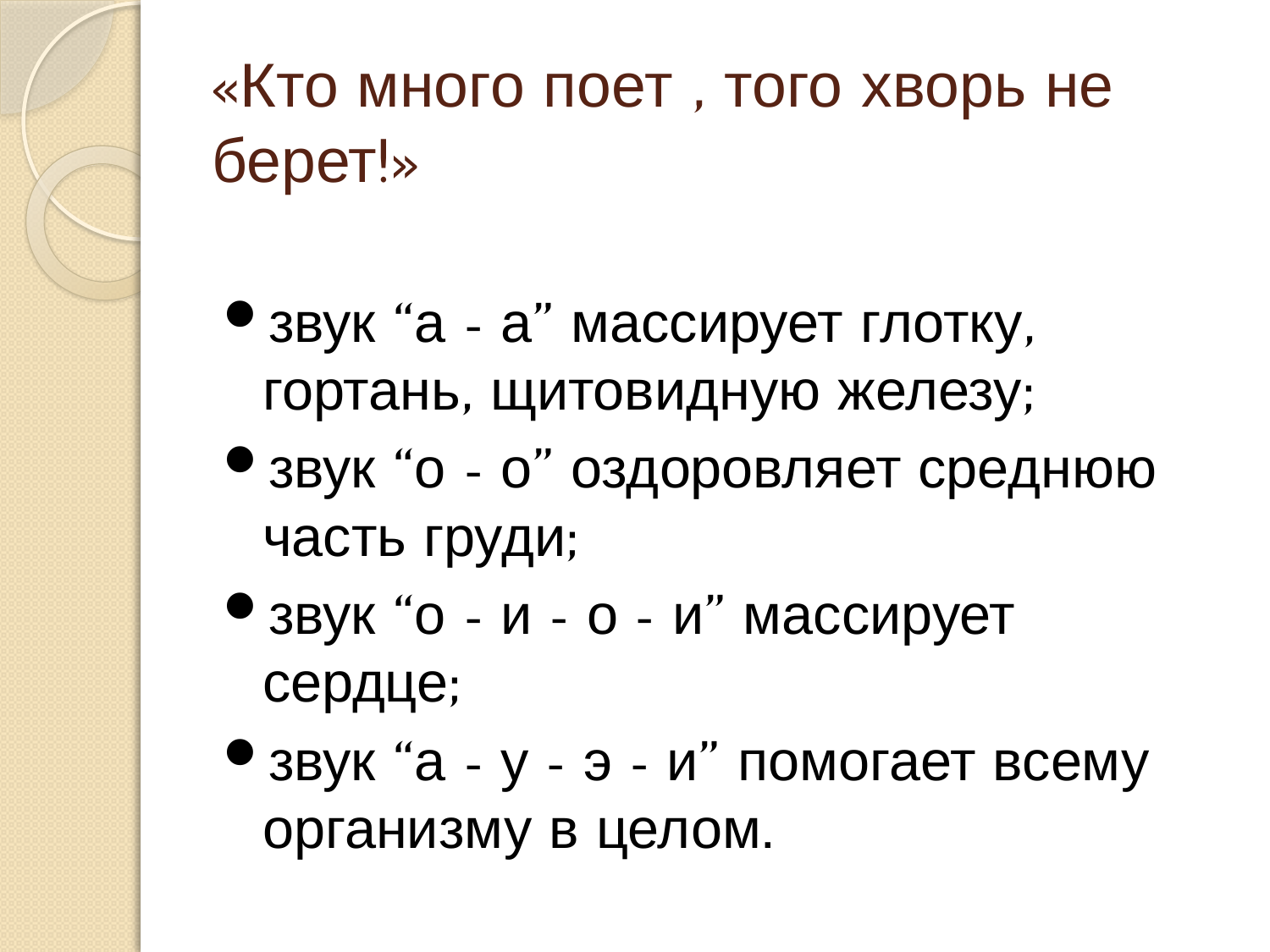

# «Кто много поет , того хворь не берет!»

звук “а - а” массирует глотку, гортань, щитовидную железу;
звук “о - о” оздоровляет среднюю часть груди;
звук “о - и - о - и” массирует сердце;
звук “а - у - э - и” помогает всему организму в целом.